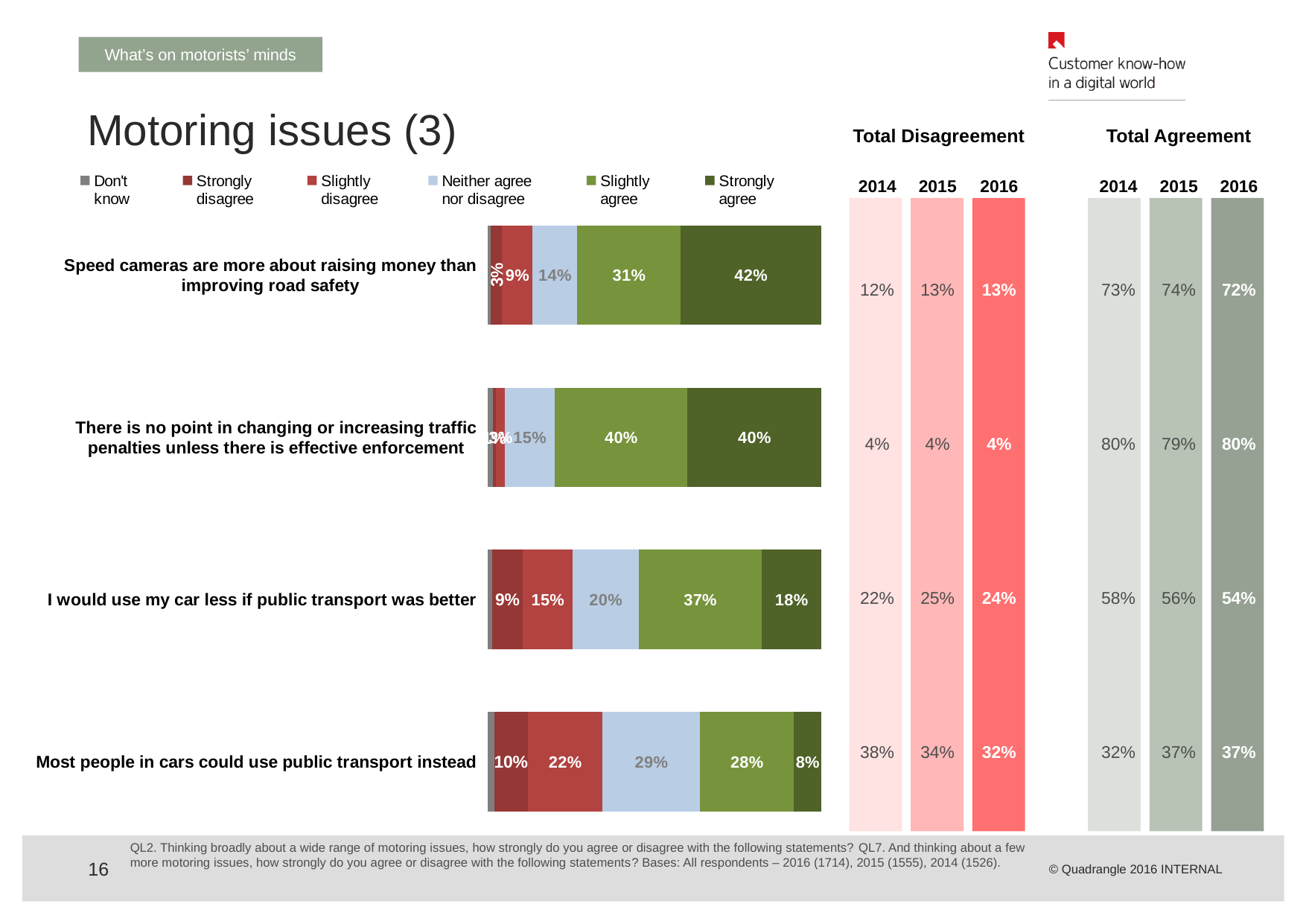

What’s on motorists’ minds
# Motoring issues (3)
| Total Disagreement |  |  |  | Total Agreement |  |  |
| --- | --- | --- | --- | --- | --- | --- |
| 2014 | 2015 | 2016 |  | 2014 | 2015 | 2016 |
| 12% | 13% | 13% |  | 73% | 74% | 72% |
| 4% | 4% | 4% |  | 80% | 79% | 80% |
| 22% | 25% | 24% |  | 58% | 56% | 54% |
| 38% | 34% | 32% |  | 32% | 37% | 37% |

### Chart

| Category | Don't
know | Strongly
disagree | Slightly
disagree | Neither agree
nor disagree | Slightly
agree | Strongly
agree |
|---|---|---|---|---|---|---|
| Most people in cars could use public transport instead | 0.01866977829638011 | 0.1 | 0.22228704784130074 | 0.2911318553092 | 0.278879813302202 | 0.08168028004667 |
| I would use my car less if public transport was better | 0.012252042006999952 | 0.09276546091015045 | 0.15000000000000024 | 0.2 | 0.3700000000000004 | 0.1796966161027 |
| There is no point in changing or increasing traffic penalties unless there is effective enforcement | 0.015169194865810042 | 0.009334889148191023 | 0.02683780630105009 | 0.15000000000000024 | 0.40140023337220154 | 0.4031505250875003 |
| Speed cameras are more about raising money than improving road safety | 0.008751458576429052 | 0.03442240373396 | 0.09000000000000002 | 0.13535589264879988 | 0.3100000000000009 | 0.42240373395570113 |

QL2. Thinking broadly about a wide range of motoring issues, how strongly do you agree or disagree with the following statements? QL7. And thinking about a few more motoring issues, how strongly do you agree or disagree with the following statements? Bases: All respondents – 2016 (1714), 2015 (1555), 2014 (1526).